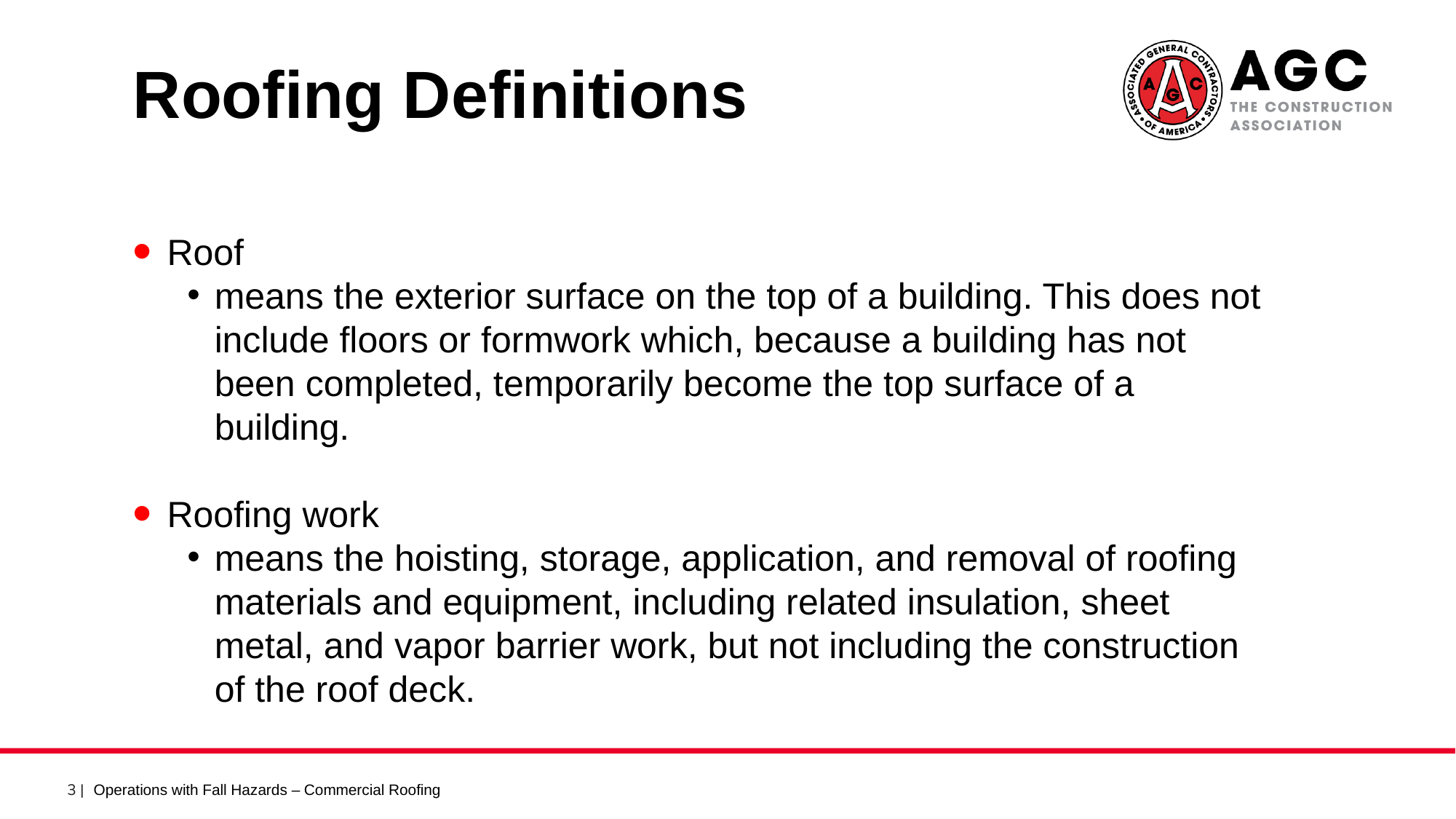

Roofing Definitions
Roof
means the exterior surface on the top of a building. This does not include floors or formwork which, because a building has not been completed, temporarily become the top surface of a building.

Roofing work
means the hoisting, storage, application, and removal of roofing materials and equipment, including related insulation, sheet metal, and vapor barrier work, but not including the construction of the roof deck.
Operations with Fall Hazards – Commercial Roofing